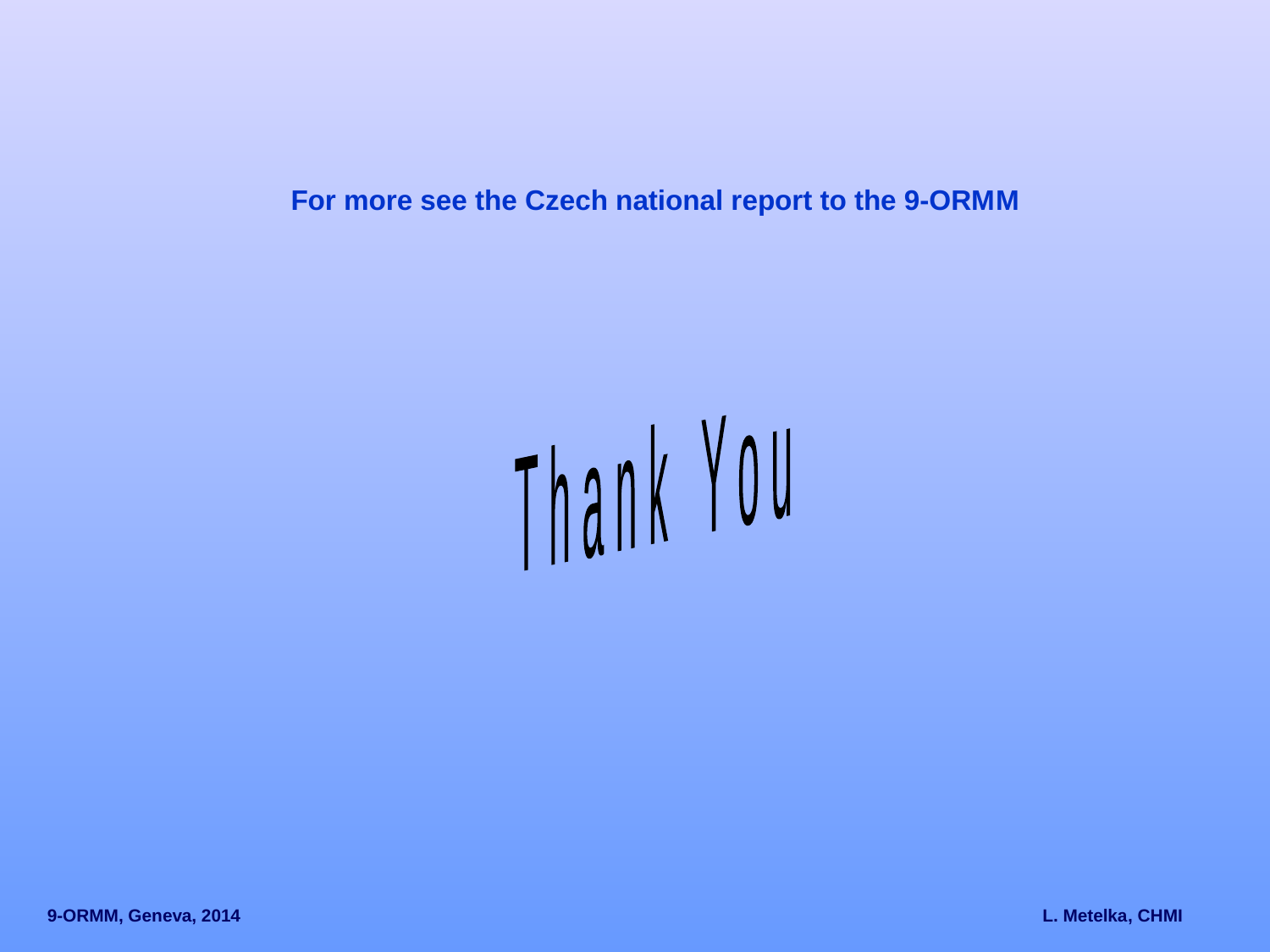

For more see the Czech national report to the 9-ORMM
T h a n k   Y o u
9-ORMM, Geneva, 2014	                                                                                               	                                                L. Metelka, CHMI